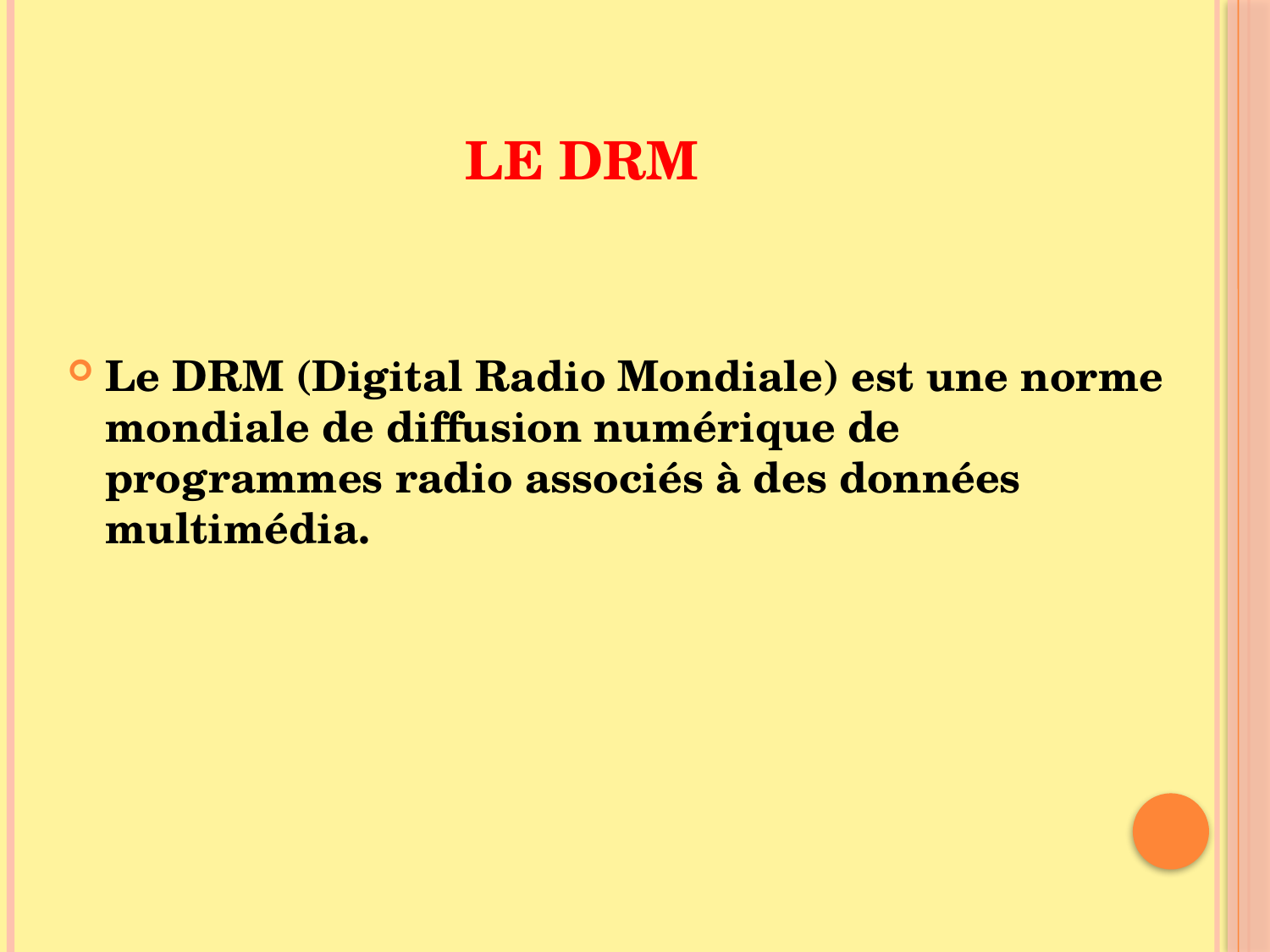

# LE DRM
Le DRM (Digital Radio Mondiale) est une norme mondiale de diffusion numérique de programmes radio associés à des données multimédia.